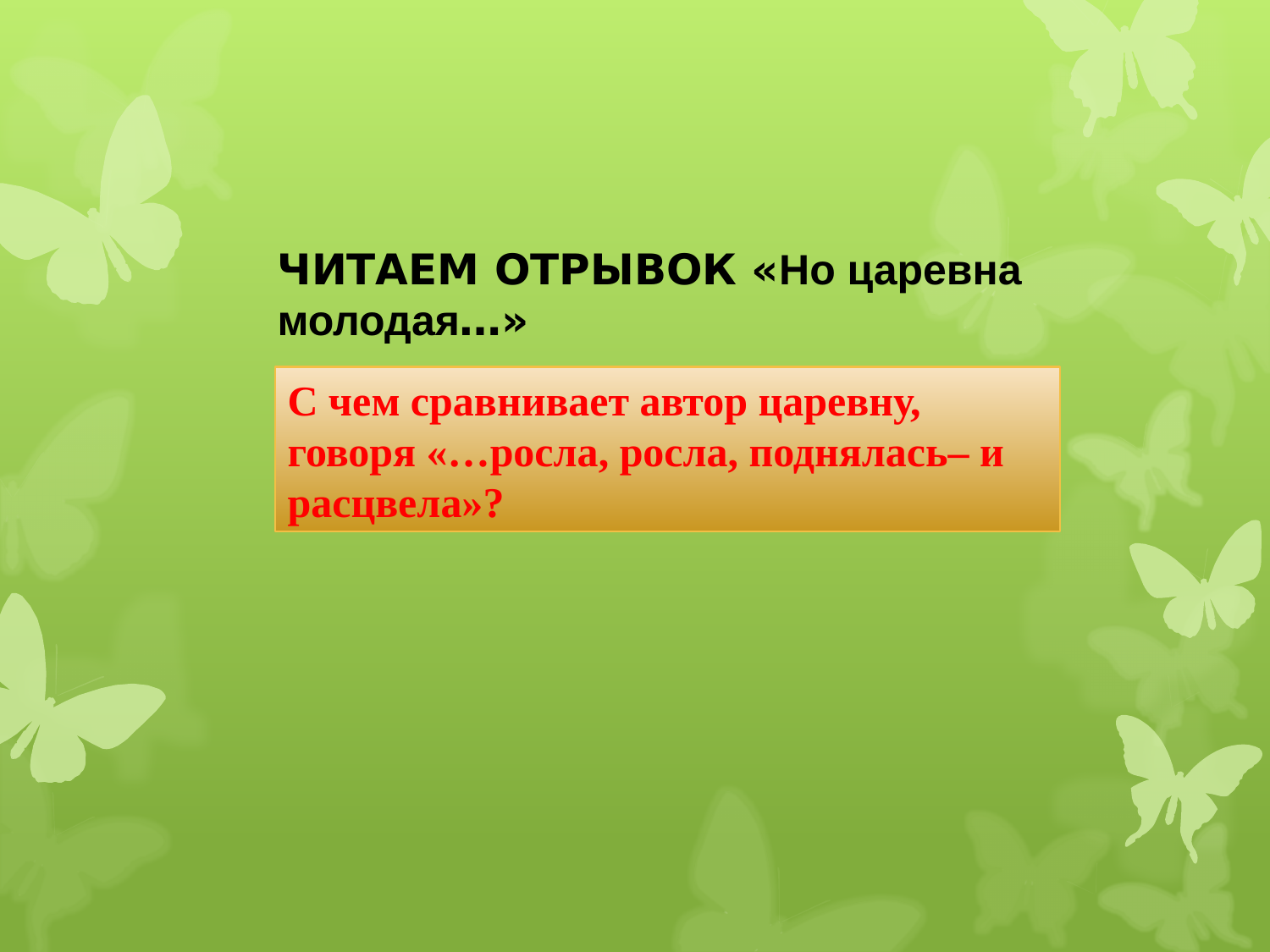

ЧИТАЕМ ОТРЫВОК «Но царевна молодая…»
С чем сравнивает автор царевну, говоря «…росла, росла, поднялась– и расцвела»?